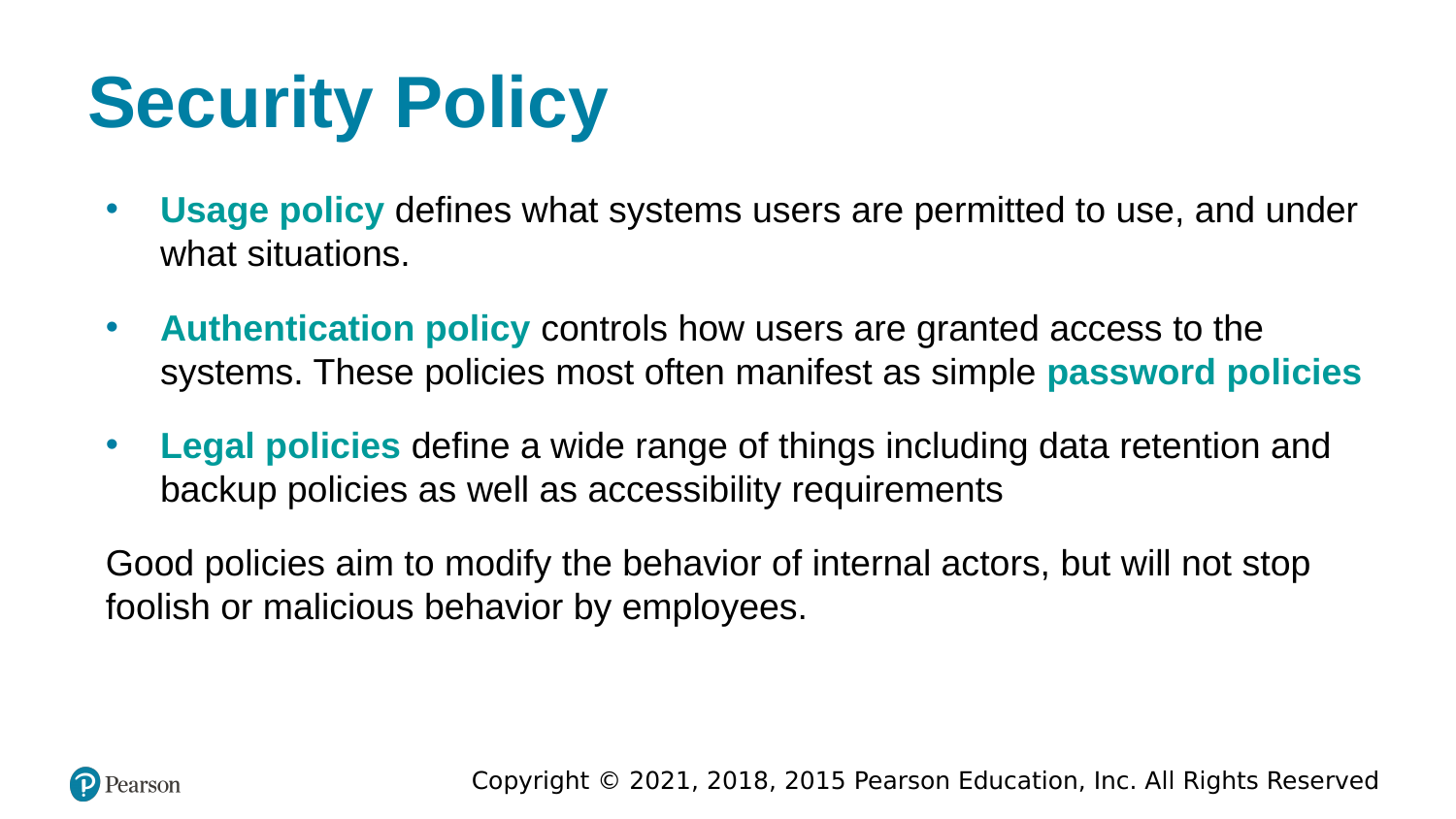

# Security Policy
Usage policy defines what systems users are permitted to use, and under what situations.
Authentication policy controls how users are granted access to the systems. These policies most often manifest as simple password policies
Legal policies define a wide range of things including data retention and backup policies as well as accessibility requirements
Good policies aim to modify the behavior of internal actors, but will not stop foolish or malicious behavior by employees.